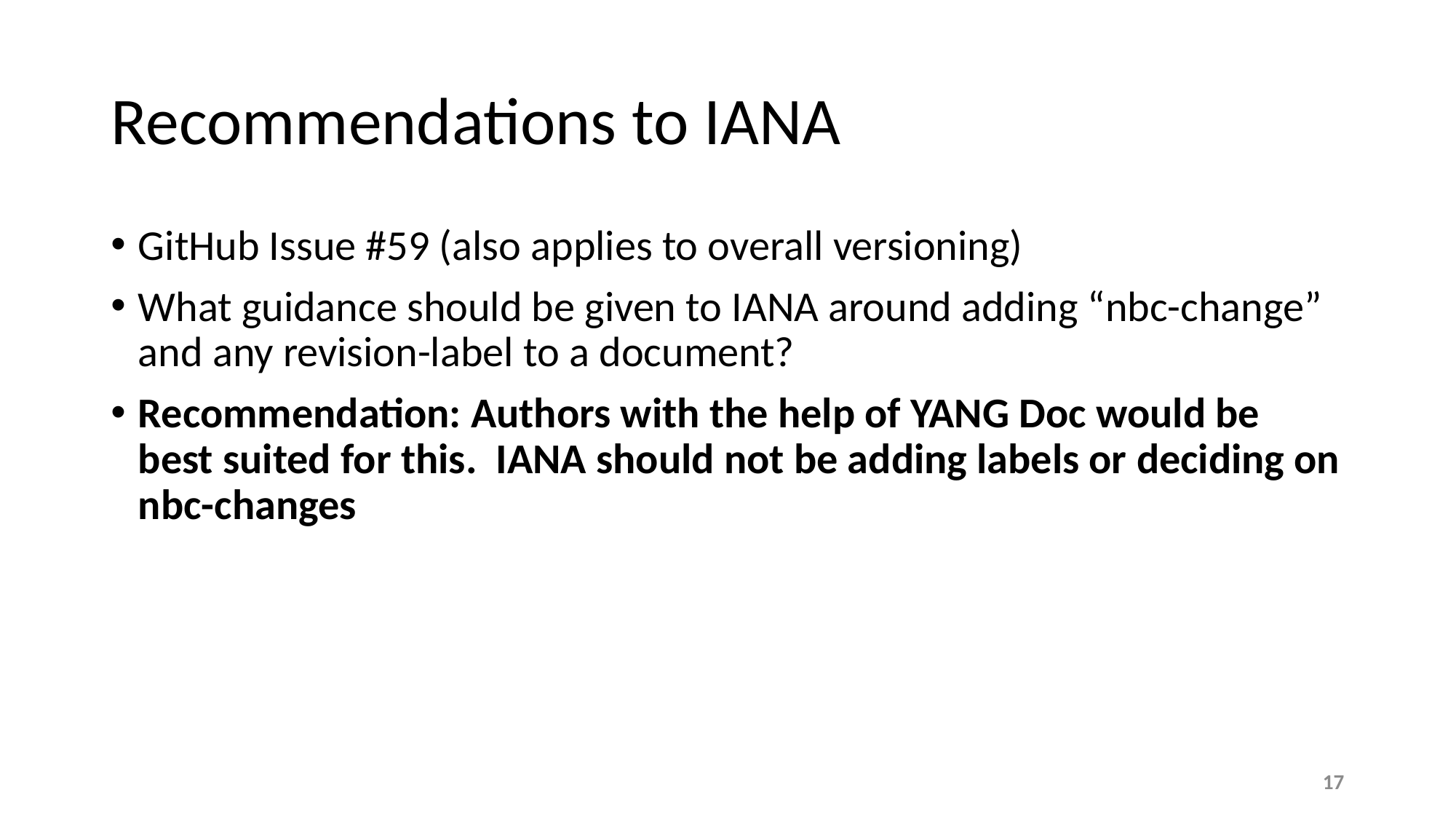

# Recommendations to IANA
GitHub Issue #59 (also applies to overall versioning)
What guidance should be given to IANA around adding “nbc-change” and any revision-label to a document?
Recommendation: Authors with the help of YANG Doc would be best suited for this.  IANA should not be adding labels or deciding on nbc-changes
17